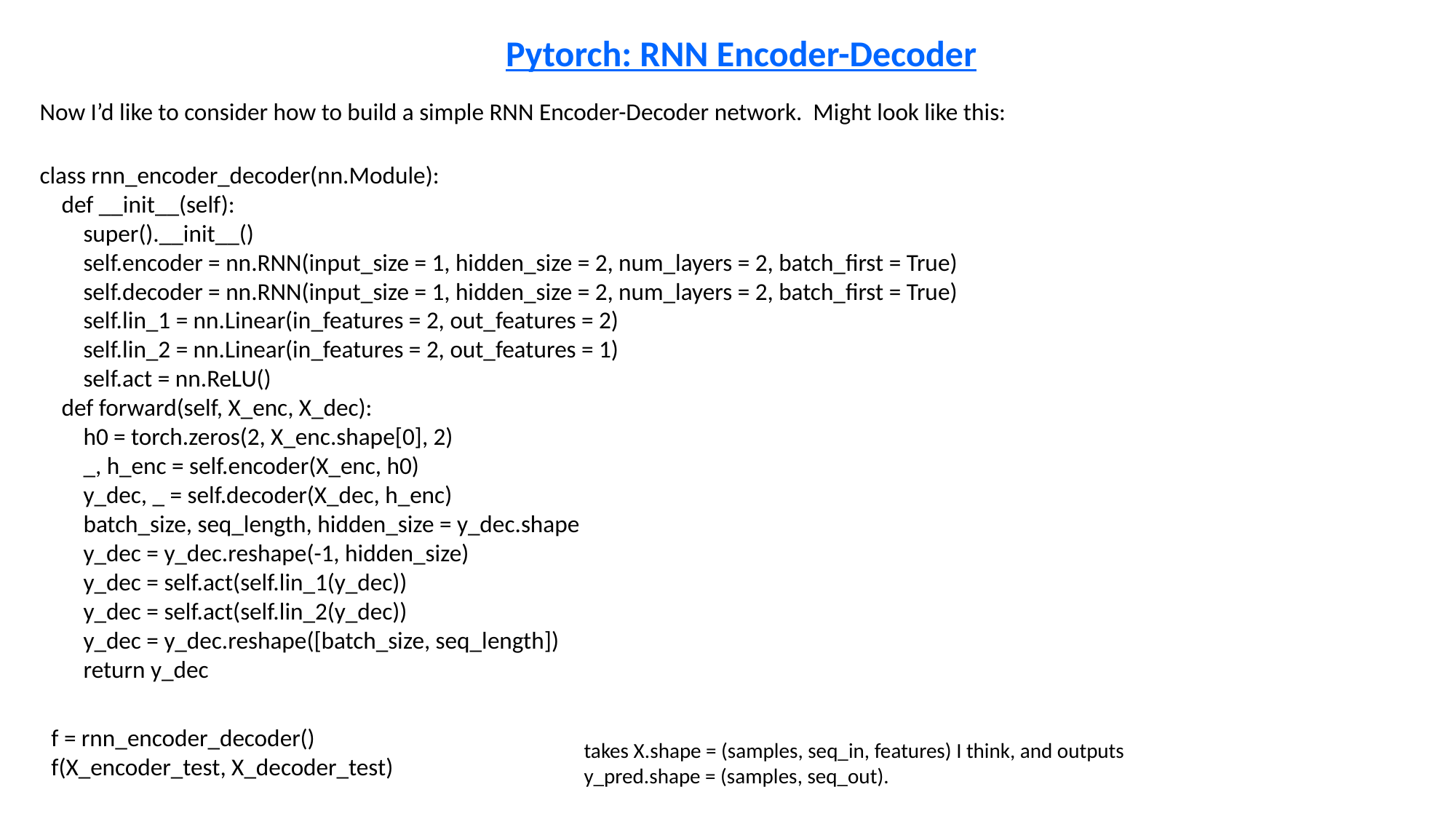

Pytorch: RNN Encoder-Decoder
Now I’d like to consider how to build a simple RNN Encoder-Decoder network.  Might look like this:
class rnn_encoder_decoder(nn.Module):
    def __init__(self):
        super().__init__()
        self.encoder = nn.RNN(input_size = 1, hidden_size = 2, num_layers = 2, batch_first = True)
        self.decoder = nn.RNN(input_size = 1, hidden_size = 2, num_layers = 2, batch_first = True)
        self.lin_1 = nn.Linear(in_features = 2, out_features = 2)
        self.lin_2 = nn.Linear(in_features = 2, out_features = 1)
        self.act = nn.ReLU()
    def forward(self, X_enc, X_dec):
        h0 = torch.zeros(2, X_enc.shape[0], 2)
        _, h_enc = self.encoder(X_enc, h0)
        y_dec, _ = self.decoder(X_dec, h_enc)
        batch_size, seq_length, hidden_size = y_dec.shape
        y_dec = y_dec.reshape(-1, hidden_size)
        y_dec = self.act(self.lin_1(y_dec))
        y_dec = self.act(self.lin_2(y_dec))
        y_dec = y_dec.reshape([batch_size, seq_length])
        return y_dec
f = rnn_encoder_decoder()
f(X_encoder_test, X_decoder_test)
takes X.shape = (samples, seq_in, features) I think, and outputs y_pred.shape = (samples, seq_out).